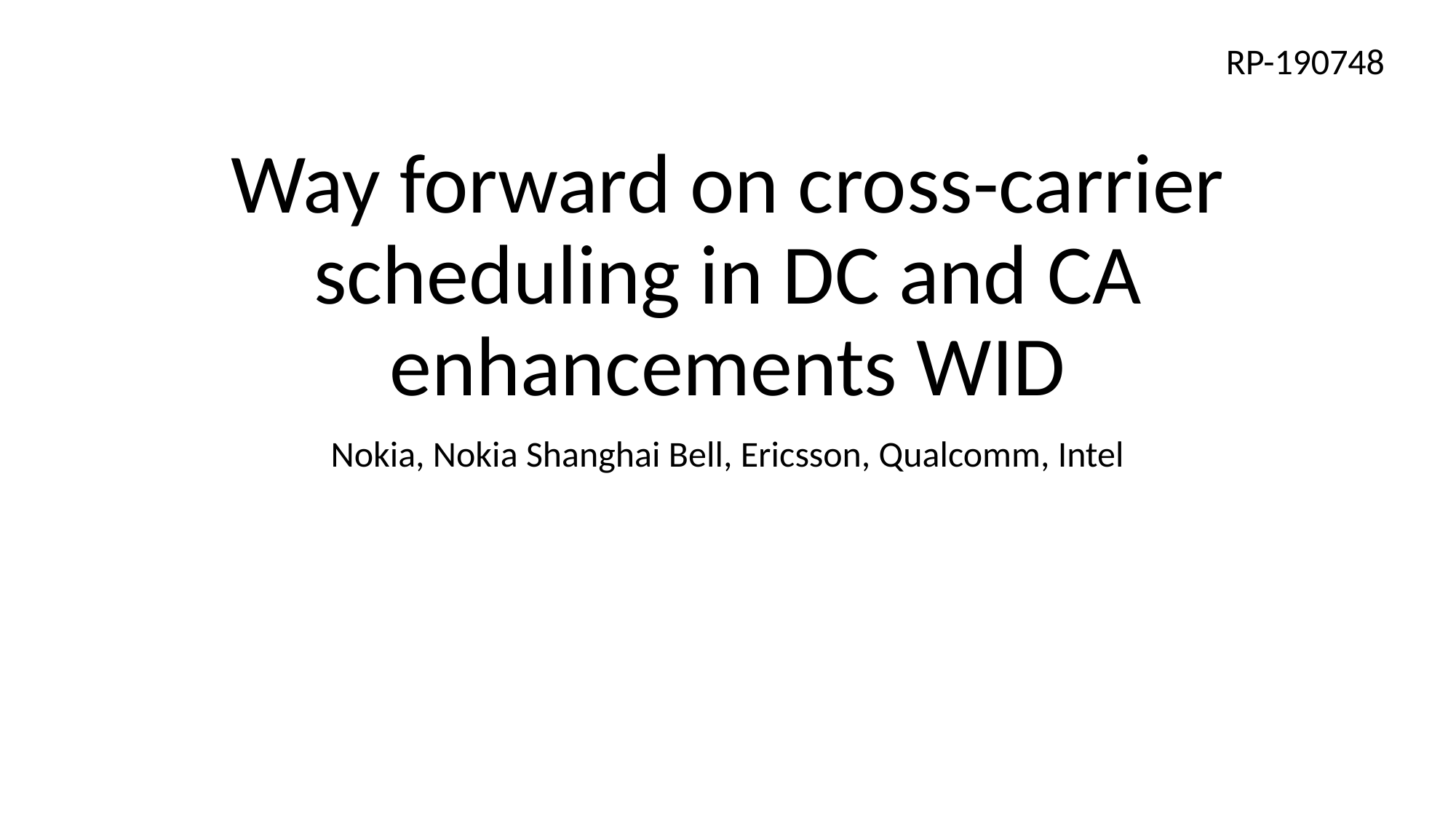

RP-190748
# Way forward on cross-carrier scheduling in DC and CA enhancements WID
Nokia, Nokia Shanghai Bell, Ericsson, Qualcomm, Intel